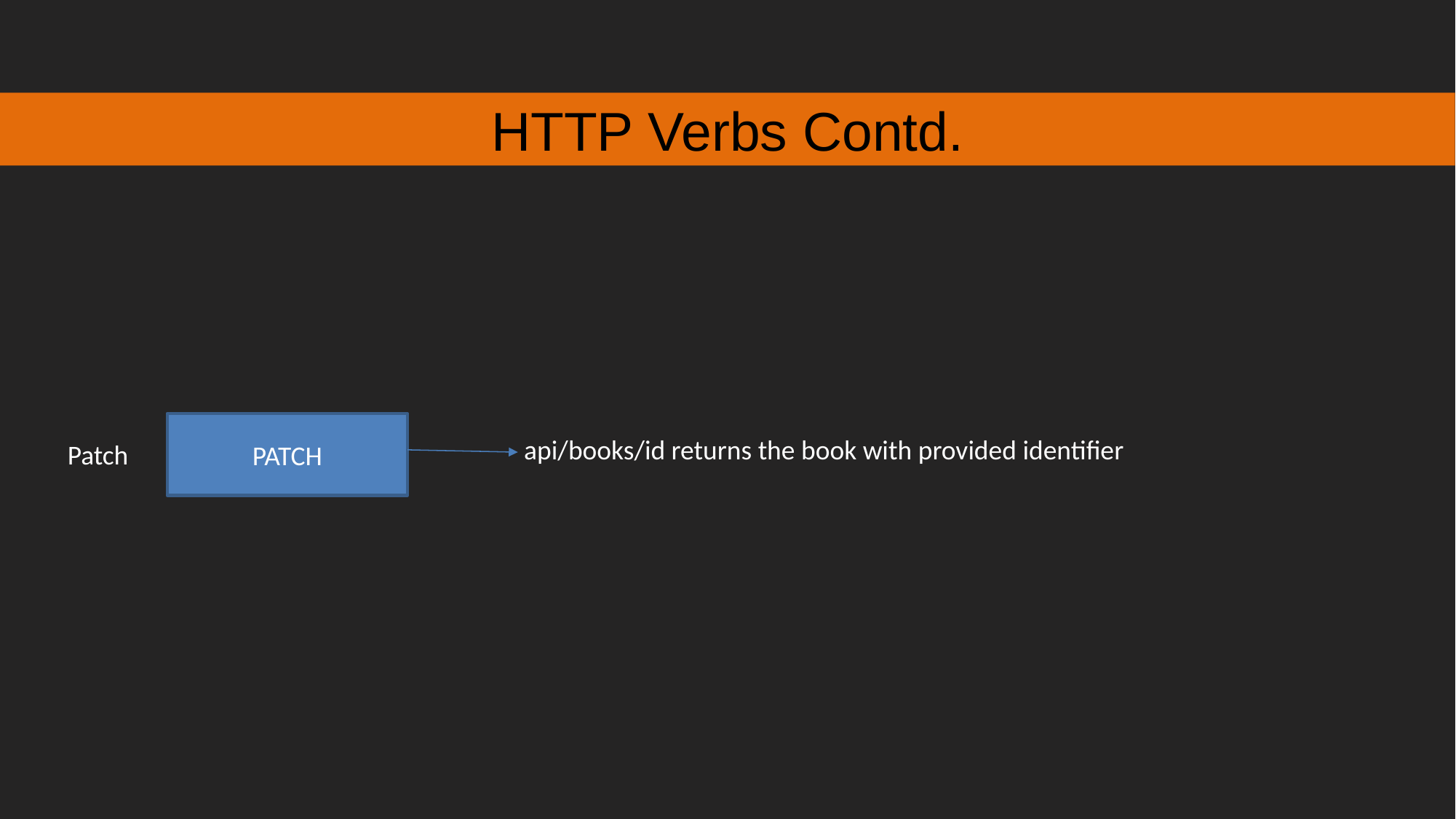

HTTP Verbs Contd.
PATCH
api/books/id returns the book with provided identifier
Patch